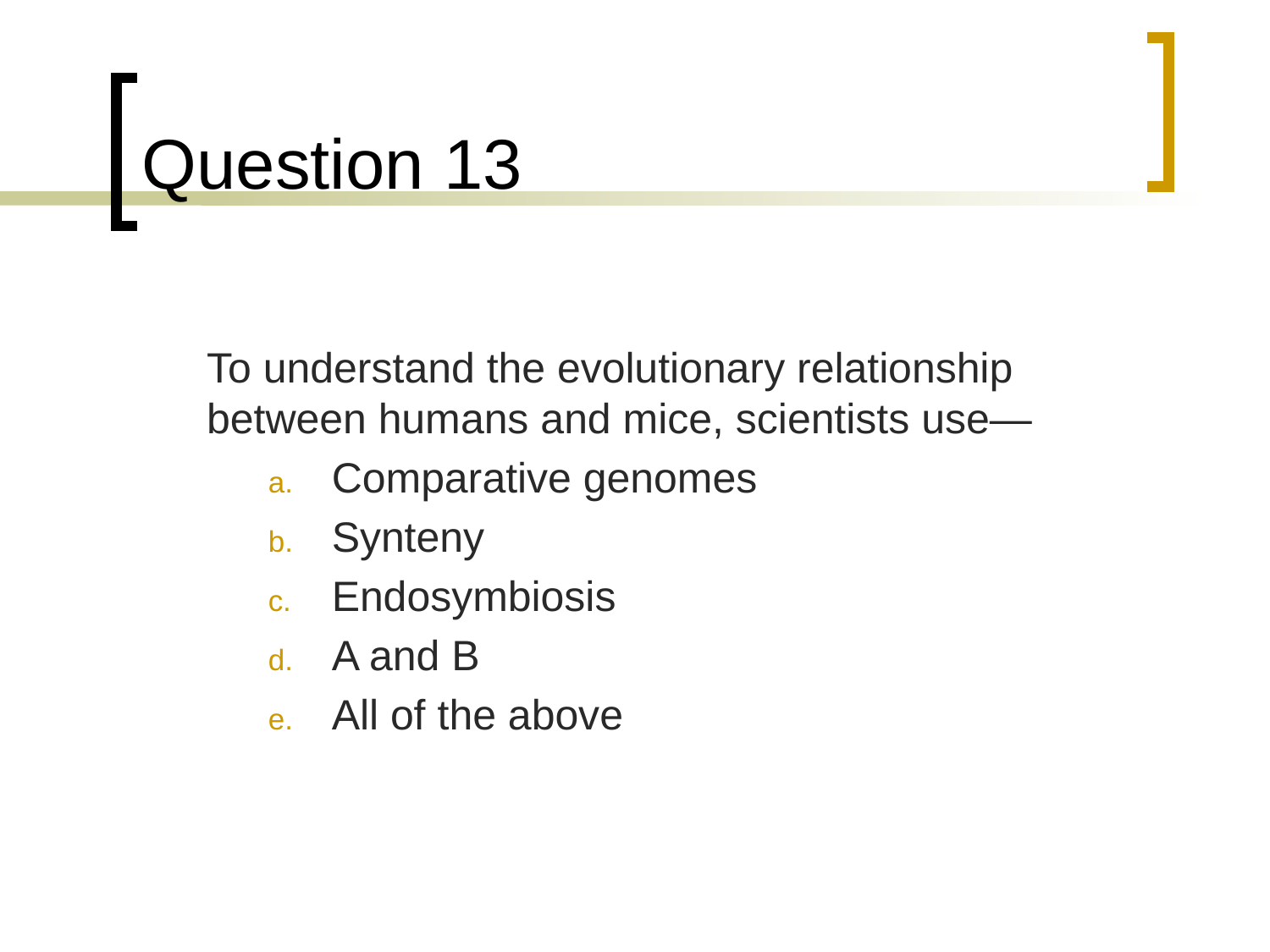

# Question 13

	To understand the evolutionary relationship between humans and mice, scientists use—
Comparative genomes
Synteny
Endosymbiosis
A and B
All of the above